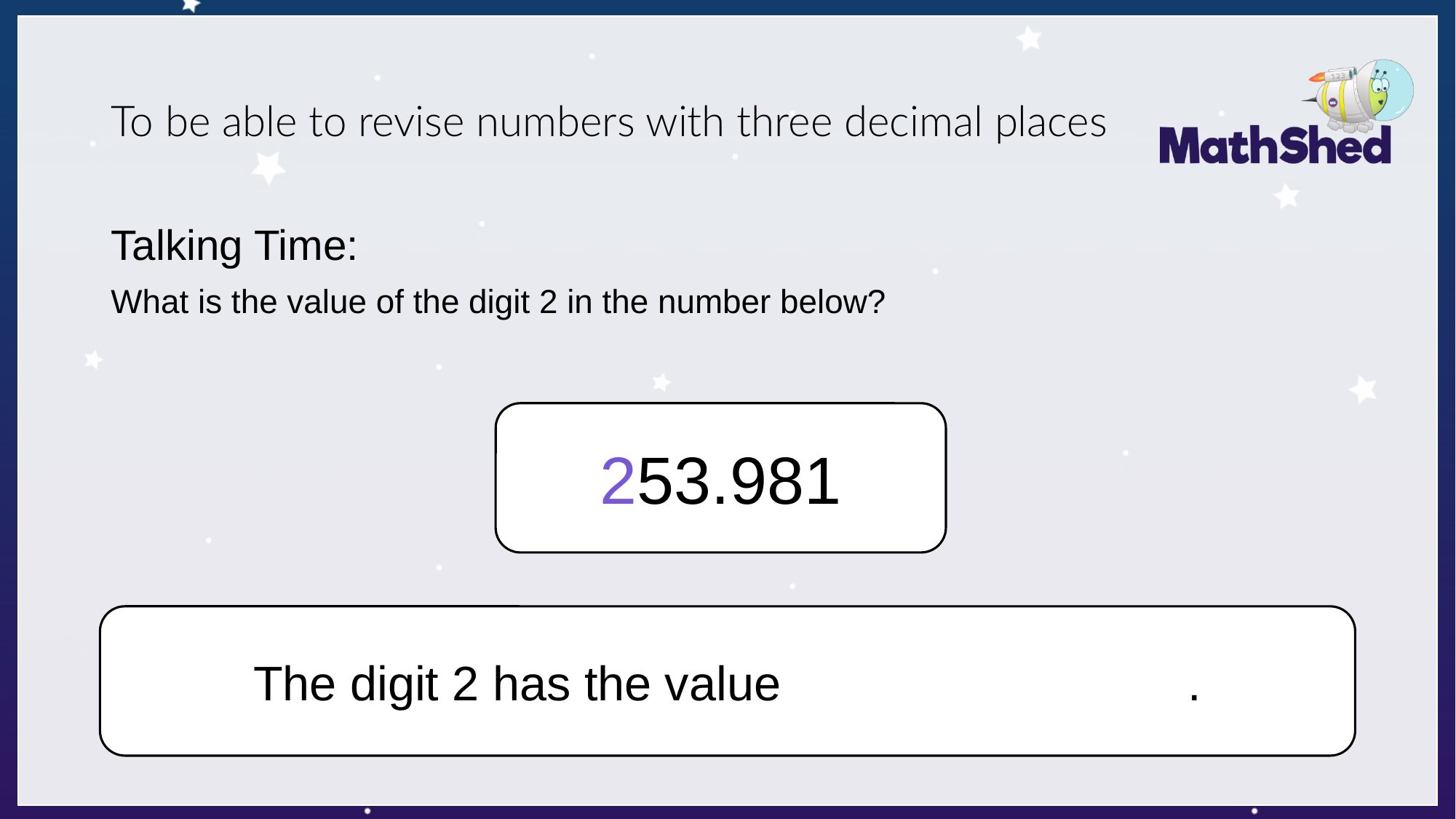

# To be able to revise numbers with three decimal places
Talking Time:
What is the value of the digit 2 in the number below?

253.981
The digit 2 has the value 200 or 2 hundreds.